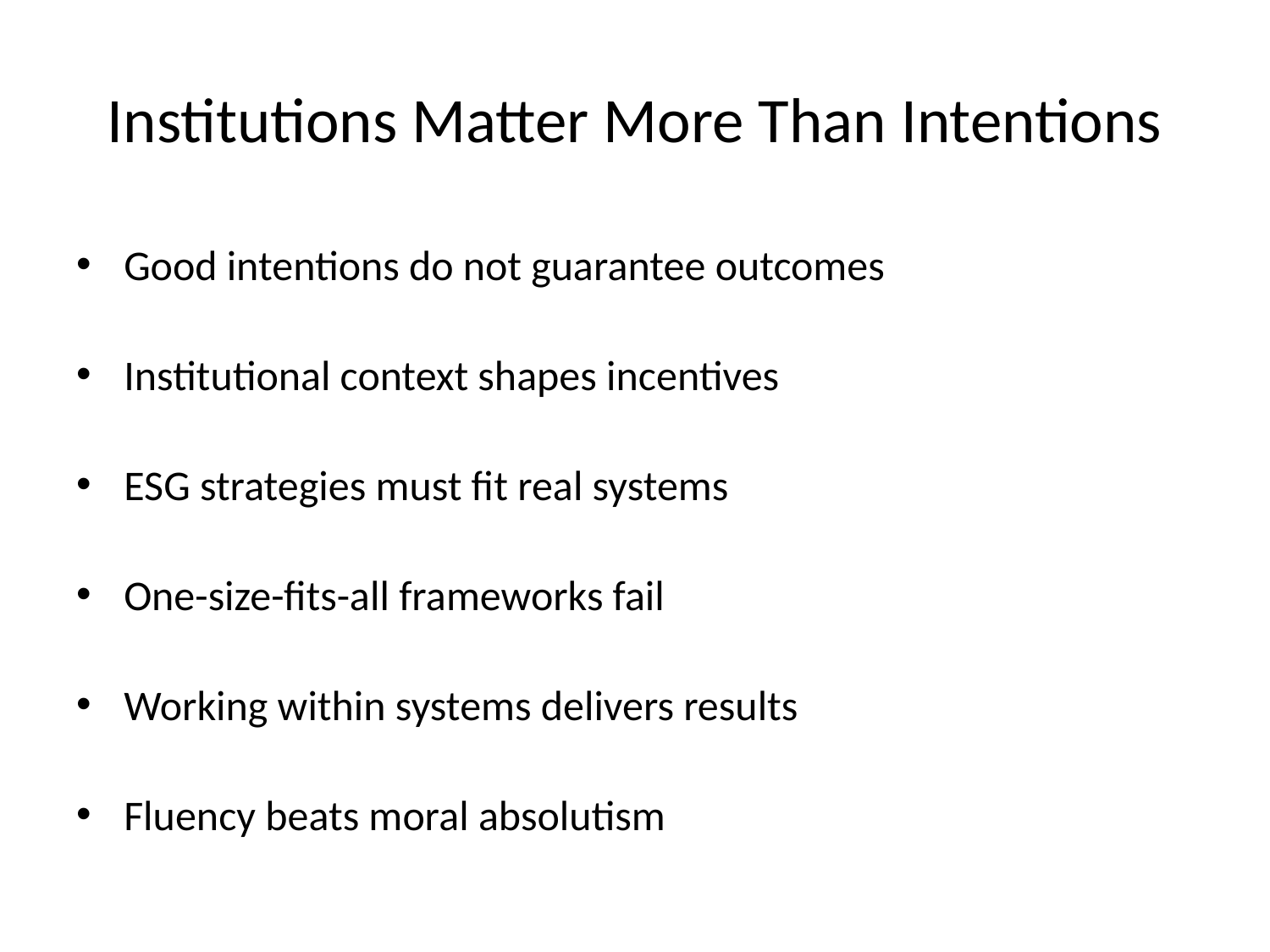

# Institutions Matter More Than Intentions
Good intentions do not guarantee outcomes
Institutional context shapes incentives
ESG strategies must fit real systems
One-size-fits-all frameworks fail
Working within systems delivers results
Fluency beats moral absolutism